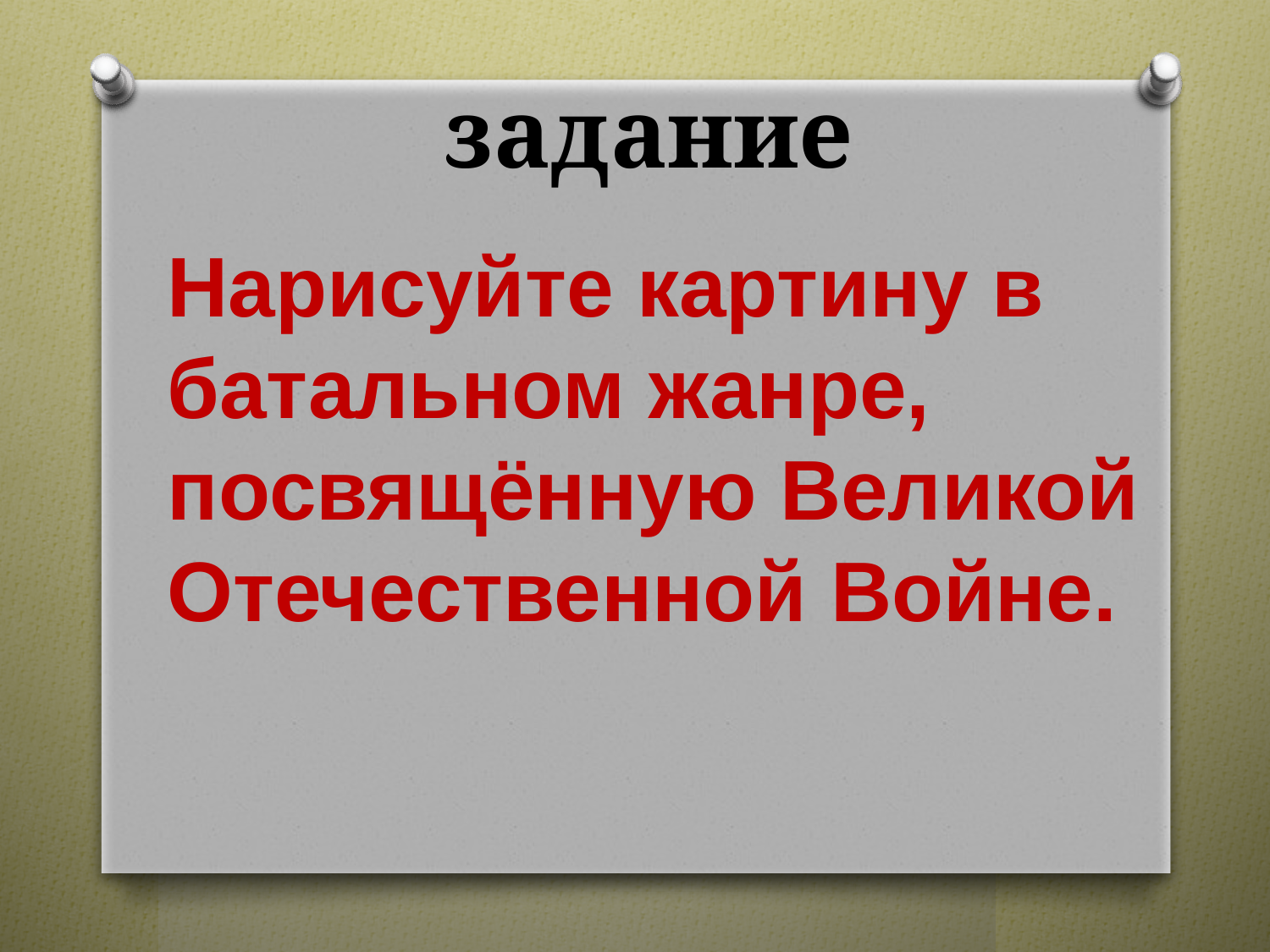

# задание
Нарисуйте картину в  батальном жанре, посвящённую Великой Отечественной Войне.